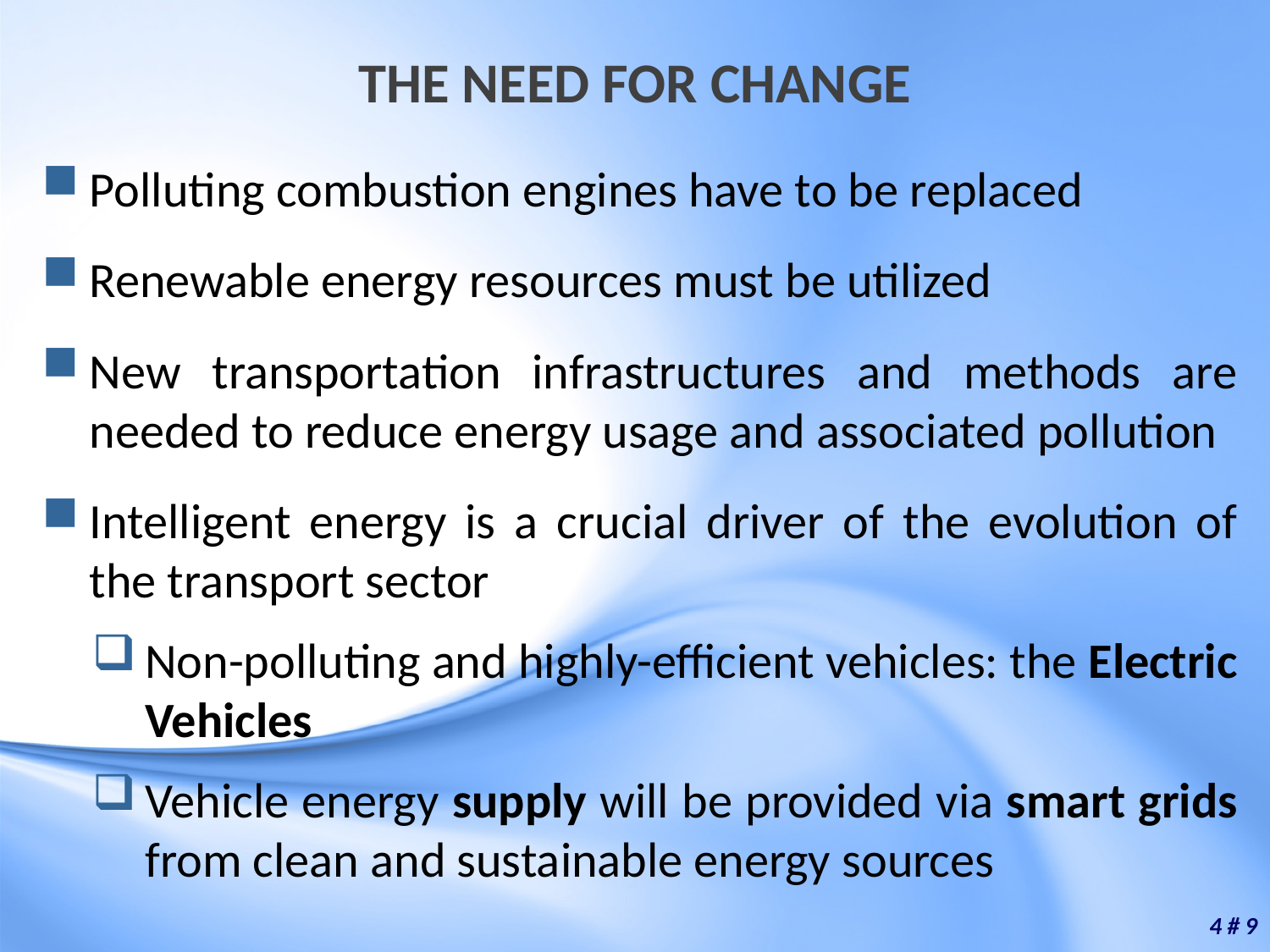

# THE NEED FOR CHANGE
Polluting combustion engines have to be replaced
Renewable energy resources must be utilized
New transportation infrastructures and methods are needed to reduce energy usage and associated pollution
Intelligent energy is a crucial driver of the evolution of the transport sector
Non-polluting and highly-efficient vehicles: the Electric Vehicles
Vehicle energy supply will be provided via smart grids from clean and sustainable energy sources

4 # 9